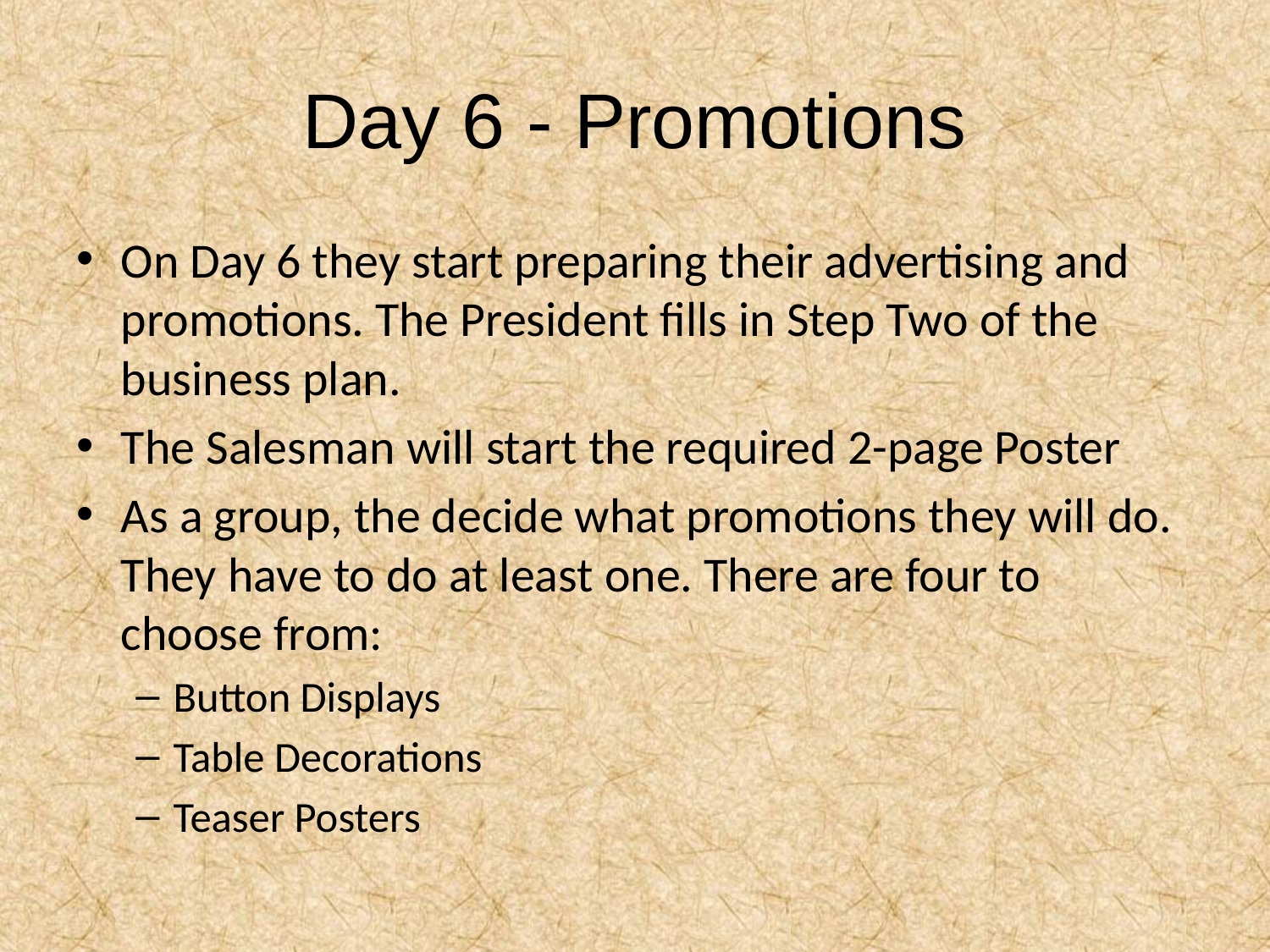

# Day 6 - Promotions
On Day 6 they start preparing their advertising and promotions. The President fills in Step Two of the business plan.
The Salesman will start the required 2-page Poster
As a group, the decide what promotions they will do. They have to do at least one. There are four to choose from:
Button Displays
Table Decorations
Teaser Posters